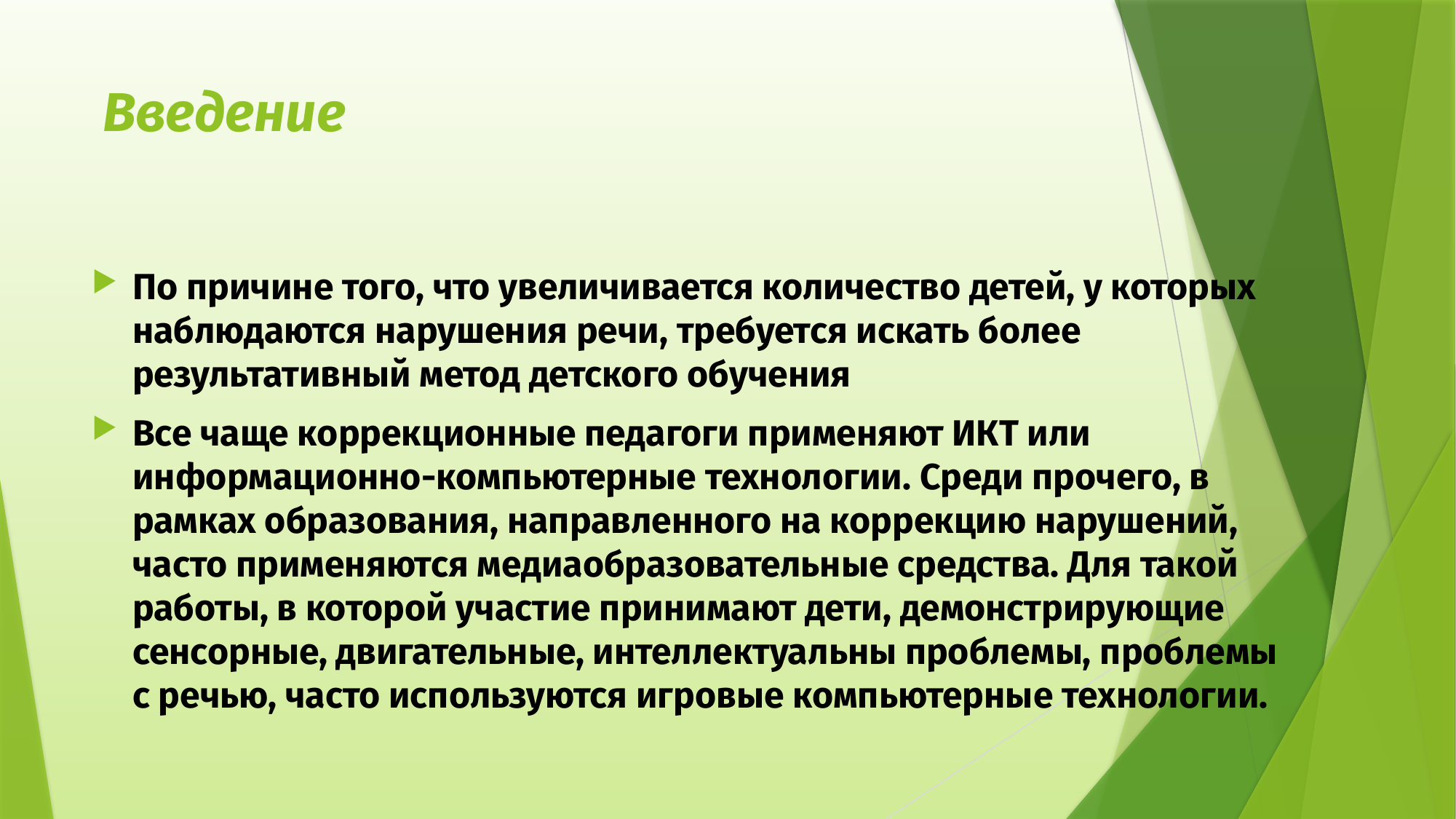

# Введение
По причине того, что увеличивается количество детей, у которых наблюдаются нарушения речи, требуется искать более результативный метод детского обучения
Все чаще коррекционные педагоги применяют ИКТ или информационно-компьютерные технологии. Среди прочего, в рамках образования, направленного на коррекцию нарушений, часто применяются медиаобразовательные средства. Для такой работы, в которой участие принимают дети, демонстрирующие сенсорные, двигательные, интеллектуальны проблемы, проблемы с речью, часто используются игровые компьютерные технологии.